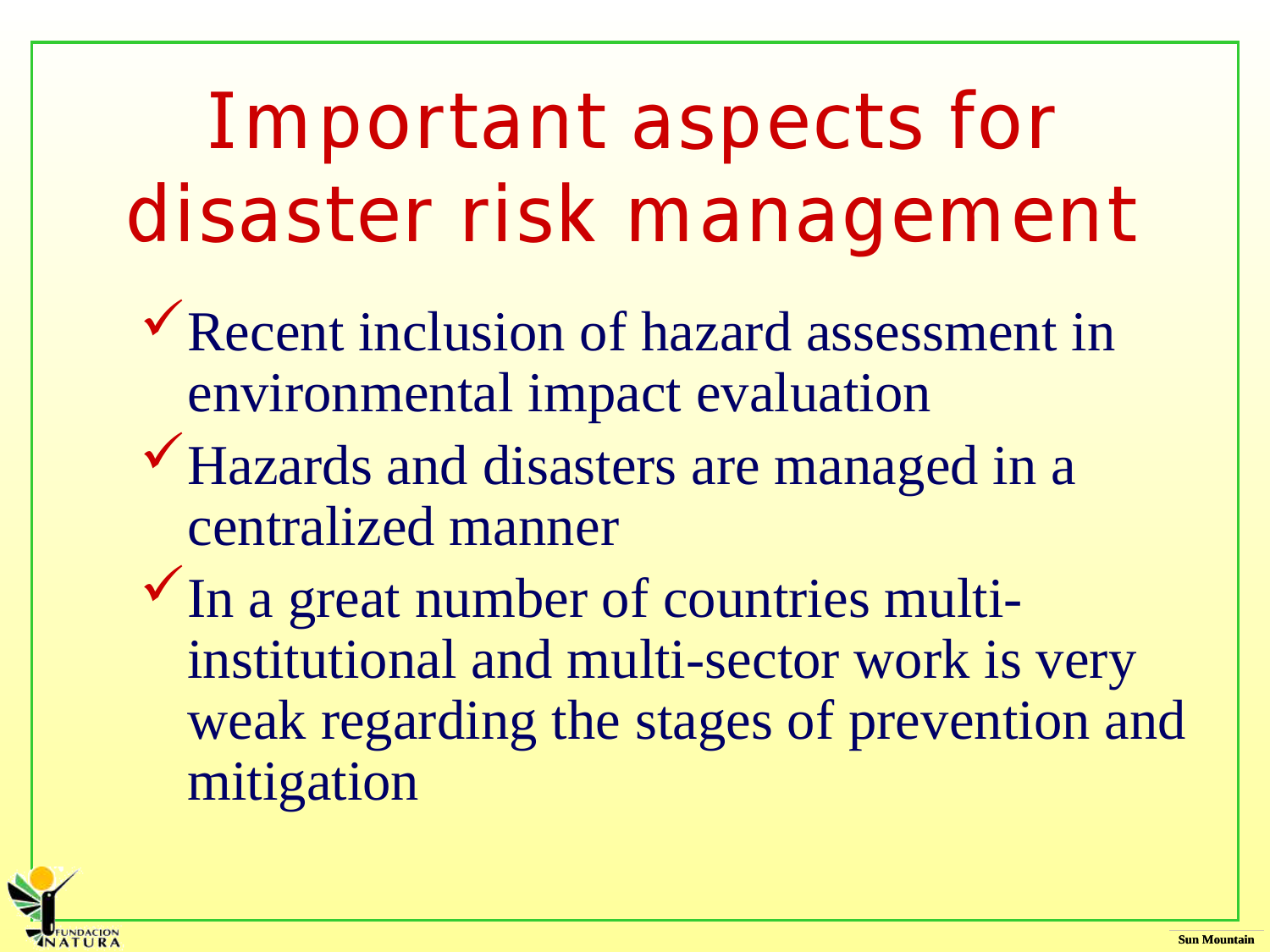

# Important aspects for disaster risk management
Recent inclusion of hazard assessment in environmental impact evaluation
Hazards and disasters are managed in a centralized manner
In a great number of countries multi-institutional and multi-sector work is very weak regarding the stages of prevention and mitigation